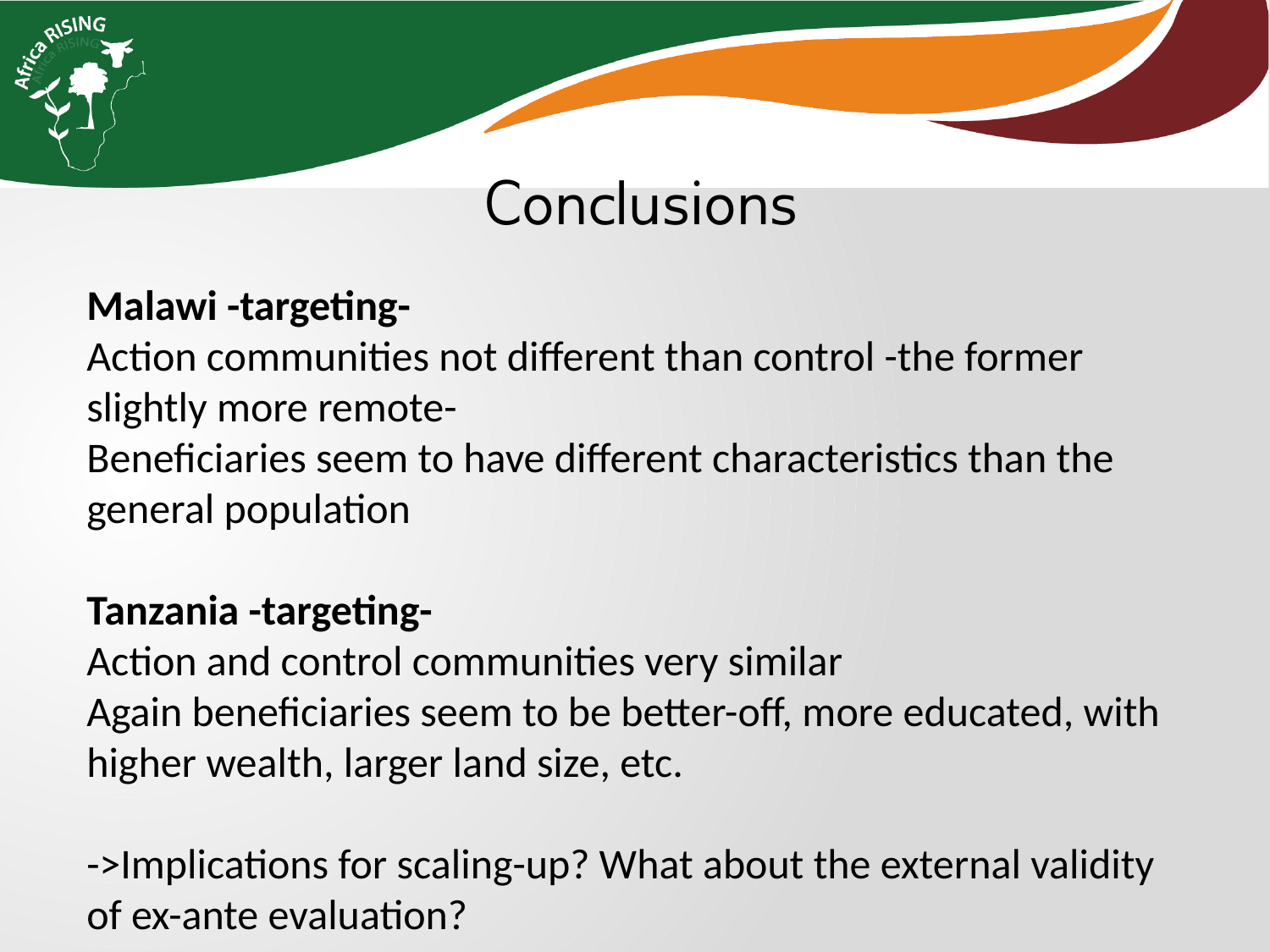

Conclusions
Malawi -targeting-
Action communities not different than control -the former slightly more remote-
Beneficiaries seem to have different characteristics than the general population

Tanzania -targeting-
Action and control communities very similar
Again beneficiaries seem to be better-off, more educated, with higher wealth, larger land size, etc.

->Implications for scaling-up? What about the external validity of ex-ante evaluation?